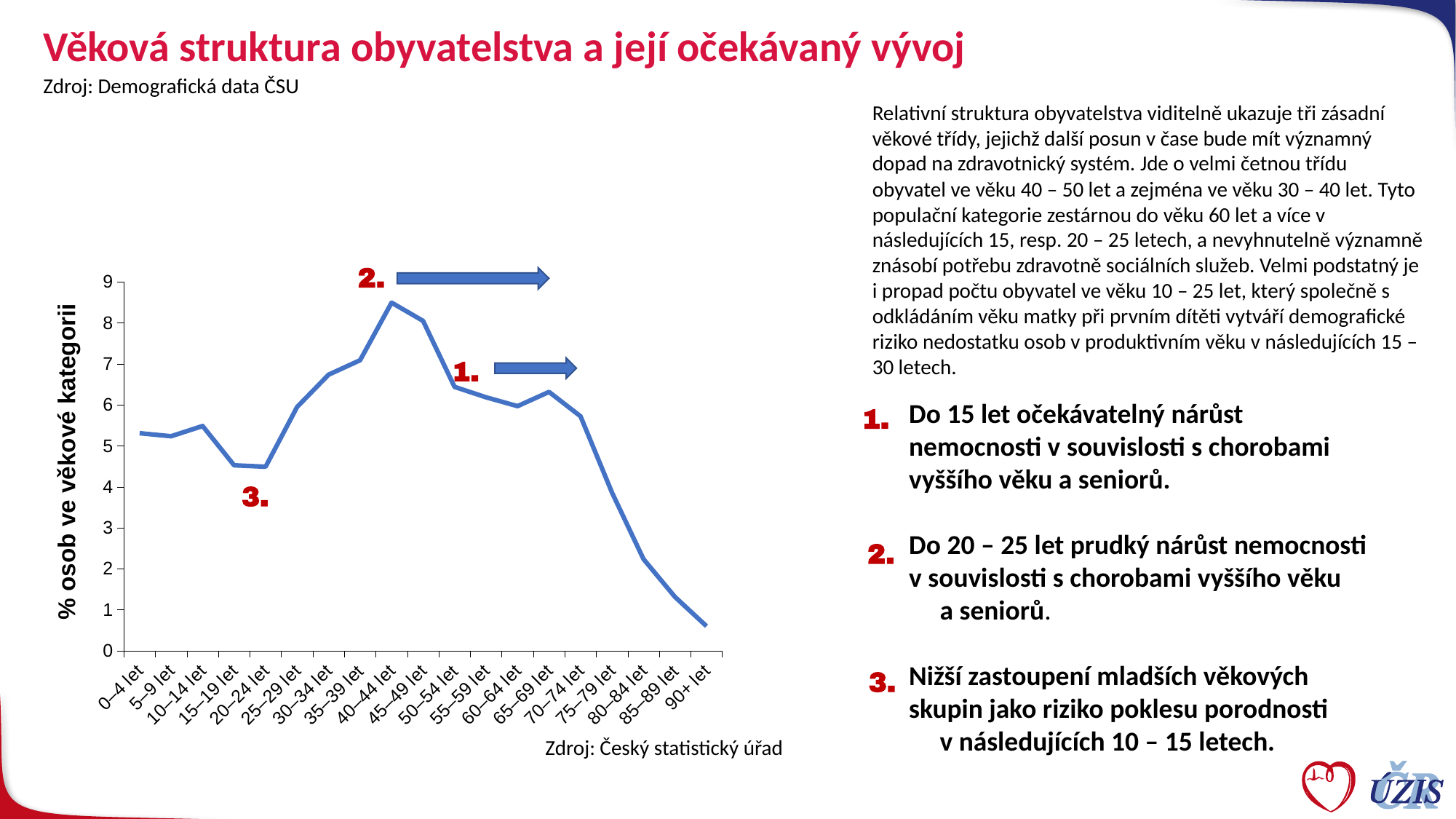

# Věková struktura obyvatelstva a její očekávaný vývoj
Zdroj: Demografická data ČSU
Relativní struktura obyvatelstva viditelně ukazuje tři zásadní věkové třídy, jejichž další posun v čase bude mít významný dopad na zdravotnický systém. Jde o velmi četnou třídu obyvatel ve věku 40 – 50 let a zejména ve věku 30 – 40 let. Tyto populační kategorie zestárnou do věku 60 let a více v následujících 15, resp. 20 – 25 letech, a nevyhnutelně významně znásobí potřebu zdravotně sociálních služeb. Velmi podstatný je i propad počtu obyvatel ve věku 10 – 25 let, který společně s odkládáním věku matky při prvním dítěti vytváří demografické riziko nedostatku osob v produktivním věku v následujících 15 – 30 letech.

### Chart

| Category | CR |
|---|---|
|    0–4 let | 5.308988514652358 |
|    5–9 let | 5.235223228074734 |
|  10–14 let | 5.484004670960374 |
|  15–19 let | 4.526401720348911 |
|  20–24 let | 4.49151437525905 |
|  25–29 let | 5.949007280735652 |
|  30–34 let | 6.735921115161416 |
|  35–39 let | 7.087981435782939 |
|  40–44 let | 8.492334924120257 |
|  45–49 let | 8.048416121074881 |
|  50–54 let | 6.43802823417044 |
|  55–59 let | 6.184658072710162 |
|  60–64 let | 5.968502325433604 |
|  65–69 let | 6.315581409802007 |
|  70–74 let | 5.720954509537479 |
|  75–79 let | 3.8590936299520893 |
|  80–84 let | 2.2370236692832957 |
|  85–89 let | 1.3137473242210043 |
|  90+ let | 0.6026174387193457 |
2.

1.

Do 15 let očekávatelný nárůst nemocnosti v souvislosti s chorobami vyššího věku a seniorů.

Do 20 – 25 let prudký nárůst nemocnosti v souvislosti s chorobami vyššího věku          a seniorů.

Nižší zastoupení mladších věkových skupin jako riziko poklesu porodnosti            v následujících 10 – 15 letech.
1.
% osob ve věkové kategorii
3.
2.
3.
Zdroj: Český statistický úřad